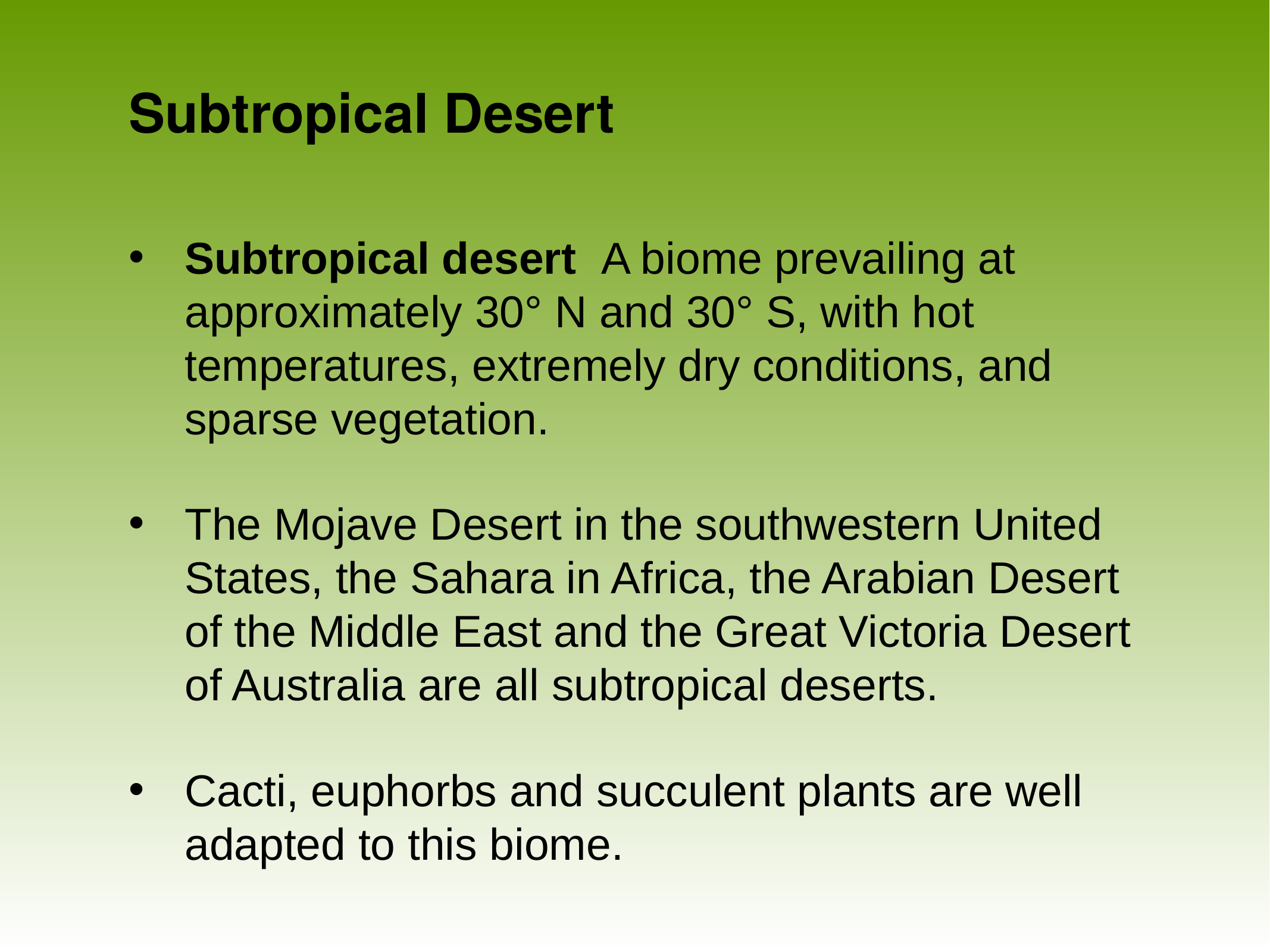

# Subtropical Desert
Subtropical desert  A biome prevailing at approximately 30° N and 30° S, with hot temperatures, extremely dry conditions, and sparse vegetation.
The Mojave Desert in the southwestern United States, the Sahara in Africa, the Arabian Desert of the Middle East and the Great Victoria Desert of Australia are all subtropical deserts.
Cacti, euphorbs and succulent plants are well adapted to this biome.